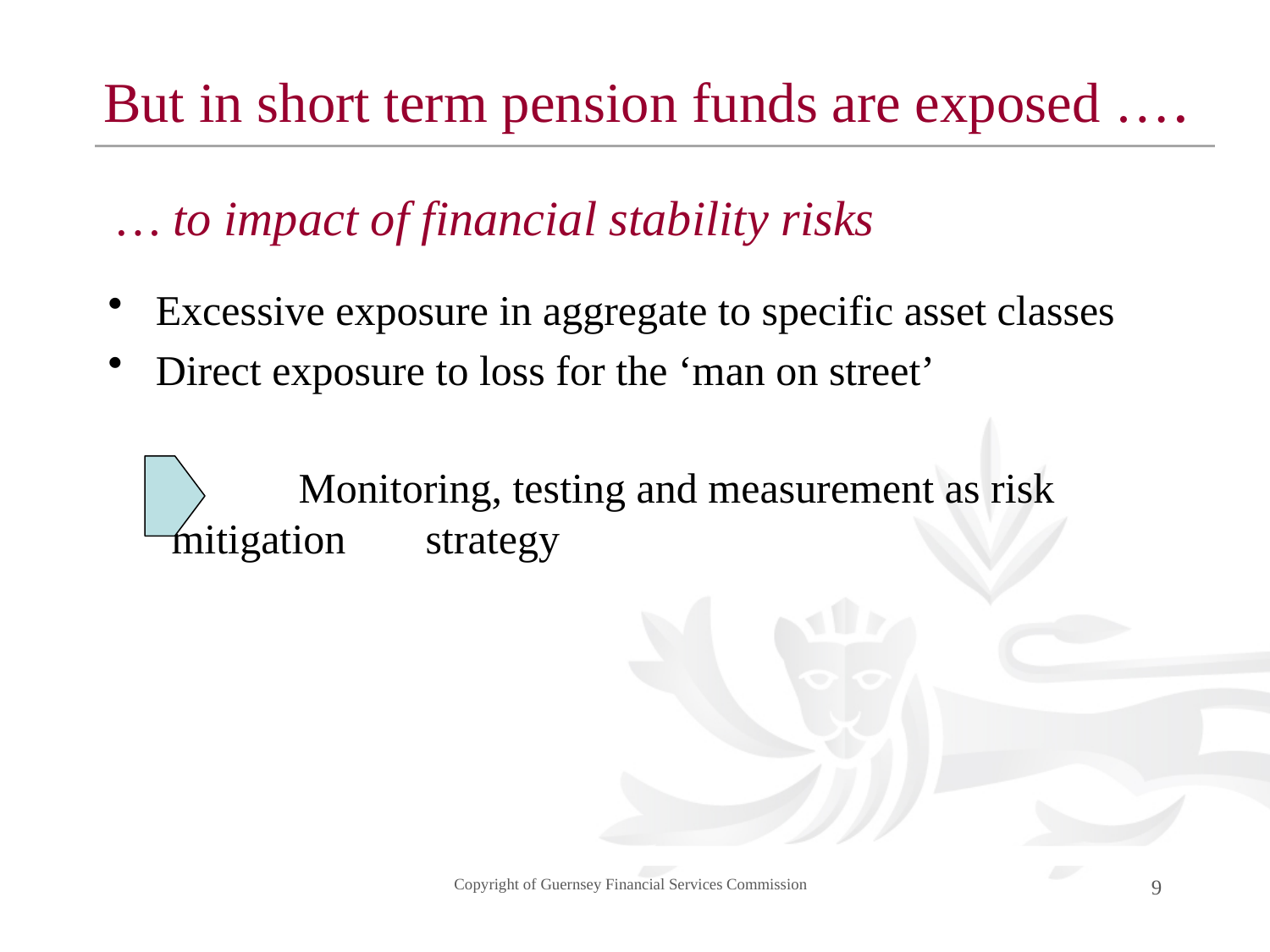

# But in short term pension funds are exposed ….
… to impact of financial stability risks

Excessive exposure in aggregate to specific asset classes
Direct exposure to loss for the ‘man on street’

	Monitoring, testing and measurement as risk mitigation 	strategy

Copyright of Guernsey Financial Services Commission
9